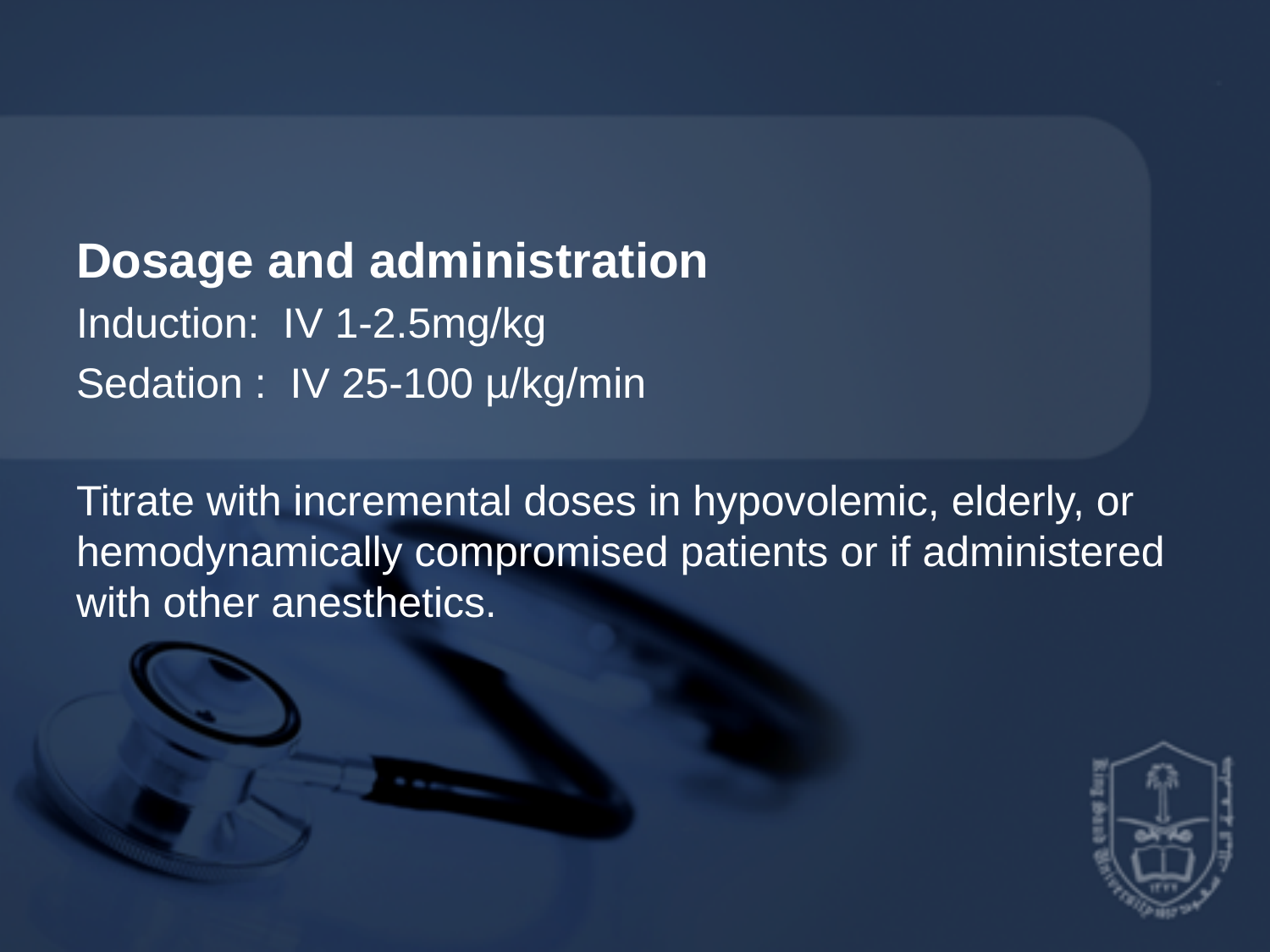

#
Dosage and administration
Induction:  IV 1-2.5mg/kg
Sedation :  IV 25-100 µ/kg/min

Titrate with incremental doses in hypovolemic, elderly, or hemodynamically compromised patients or if administered with other anesthetics.